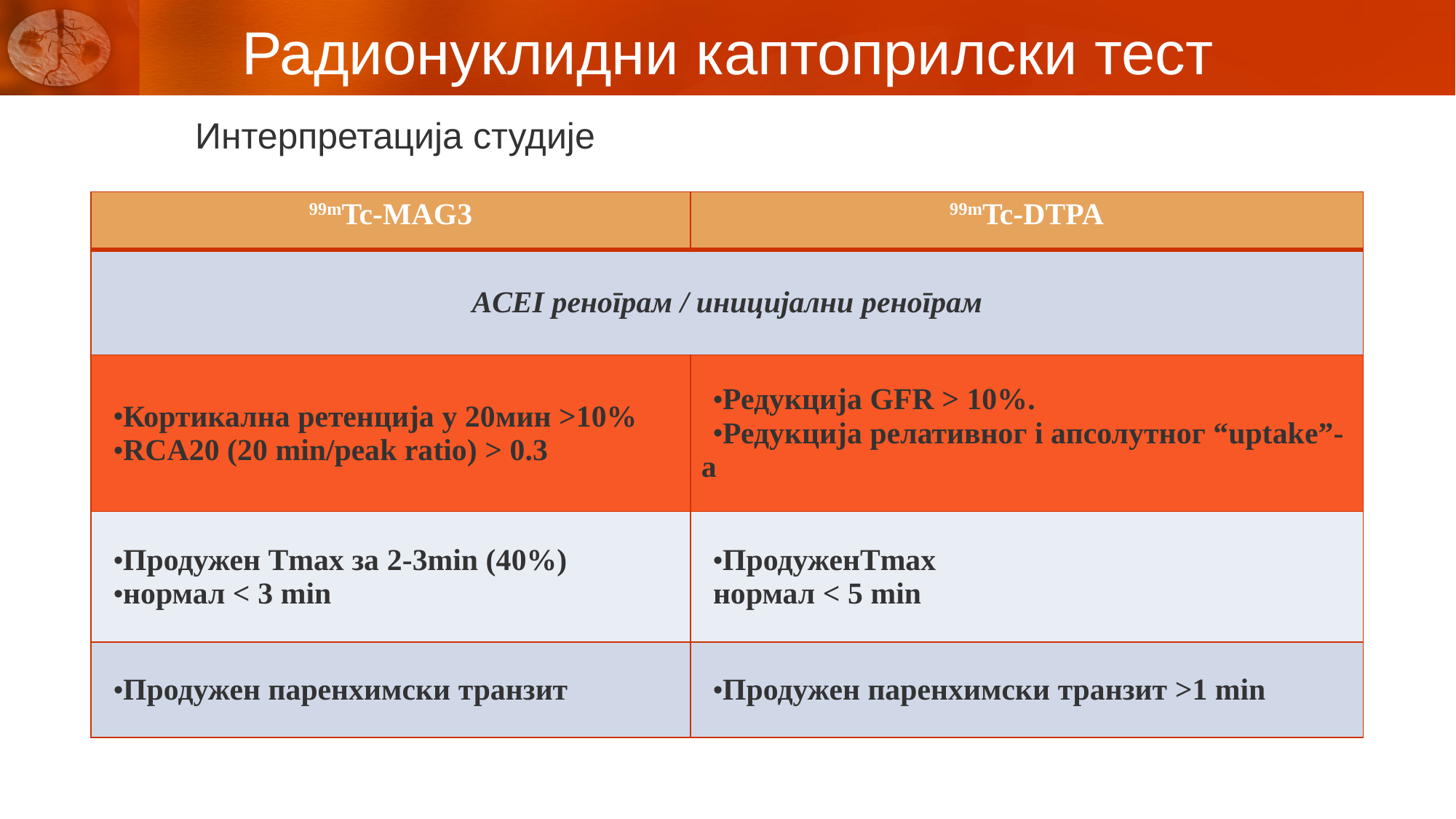

# Радионуклидни каптоприлски тест
Интерпретација студије
| 99mTc-MAG3 | 99mTc-DTPA |
| --- | --- |
| ACEI ренограм / иницијални ренограм |  |
| Кортикална ретенција у 20мин >10% RCA20 (20 min/peak ratio) > 0.3 | Редукцијa GFR > 10%. Редукција релативног i aпсолутнoг “uptake”-a |
| Продужен Tmax за 2-3min (40%) нормал < 3 min | ПродуженTmax нормал < 5 min |
| Продужен паренхимски транзит | Продужен паренхимски транзит >1 min |